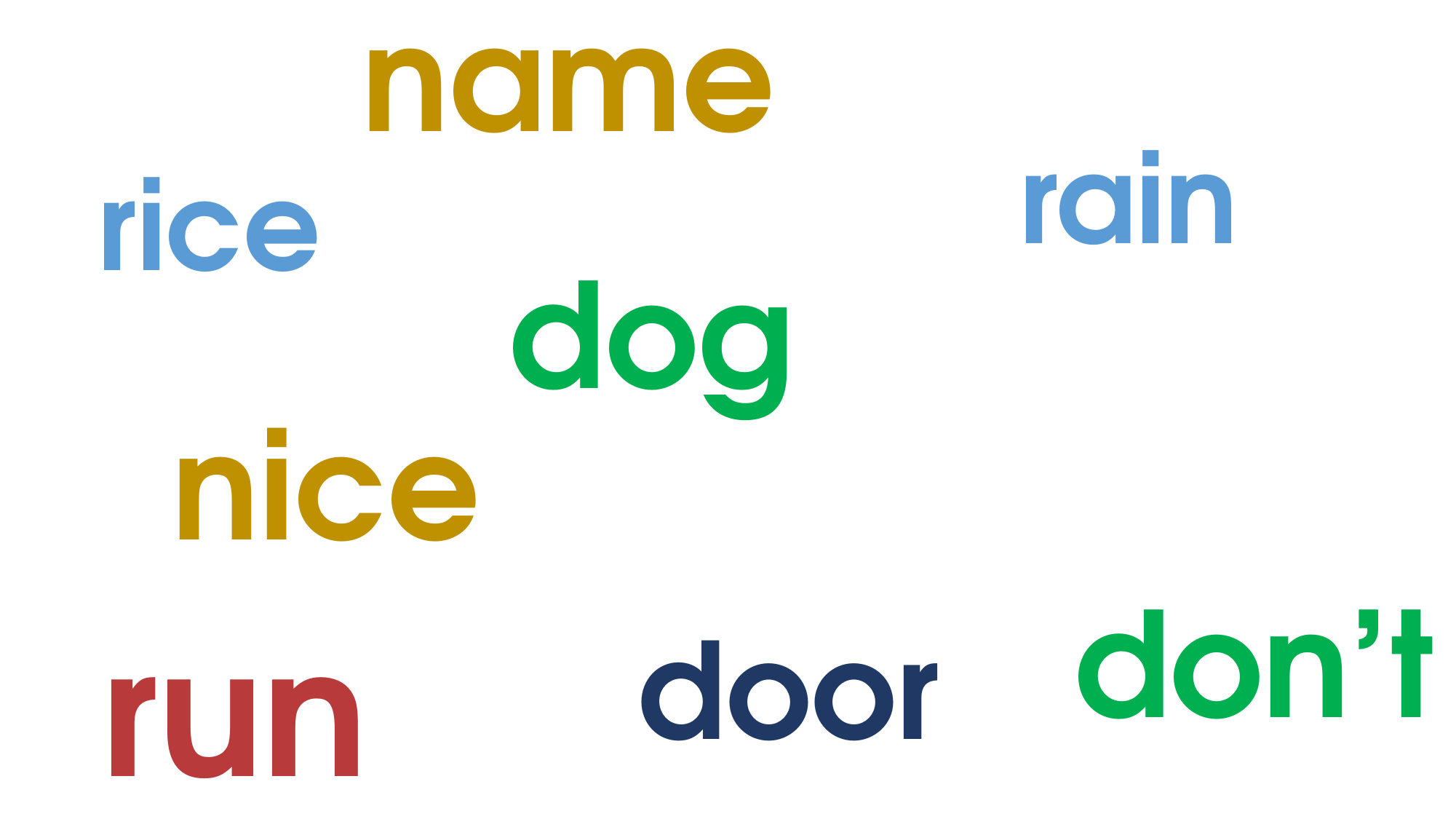

name
rain
rice
dog
nice
don’t
run
door